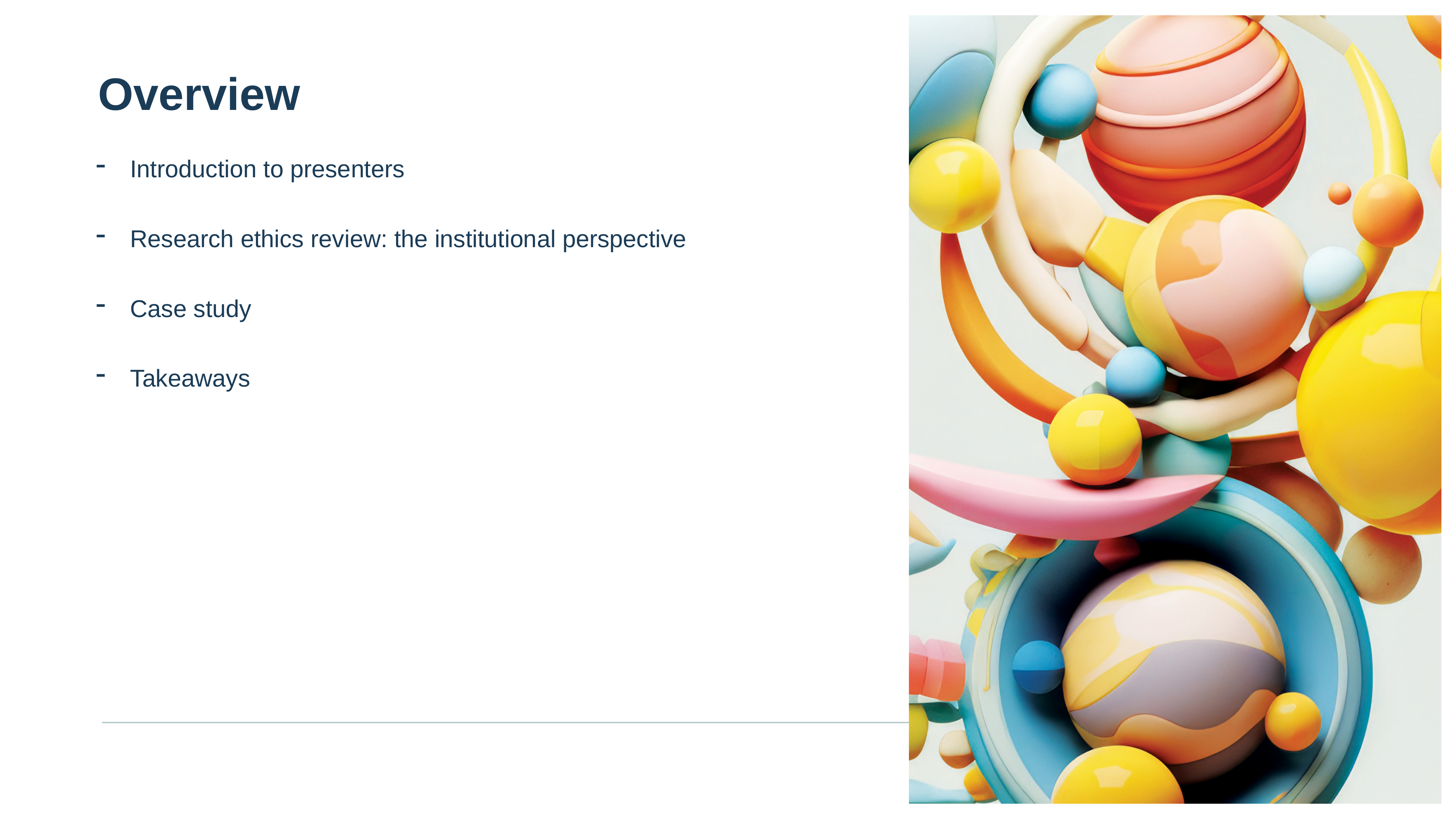

Overview
Introduction to presenters​

Research ethics review: the institutional perspective​

Case study​

Takeaways